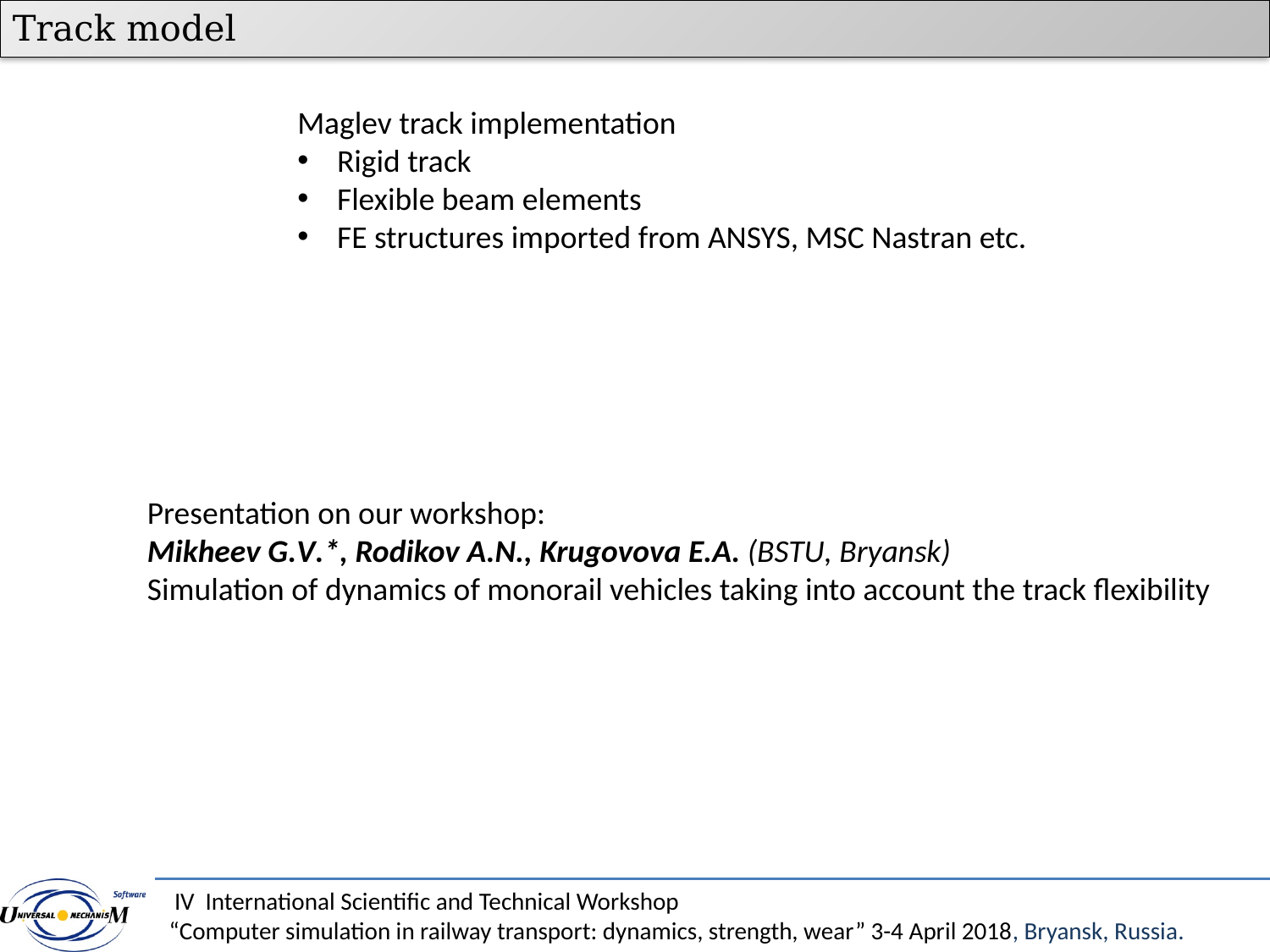

Track model
Maglev track implementation
Rigid track
Flexible beam elements
FE structures imported from ANSYS, MSC Nastran etc.
Presentation on our workshop:
Mikheev G.V.*, Rodikov А.N., Krugovova Е.А. (BSTU, Bryansk)
Simulation of dynamics of monorail vehicles taking into account the track flexibility